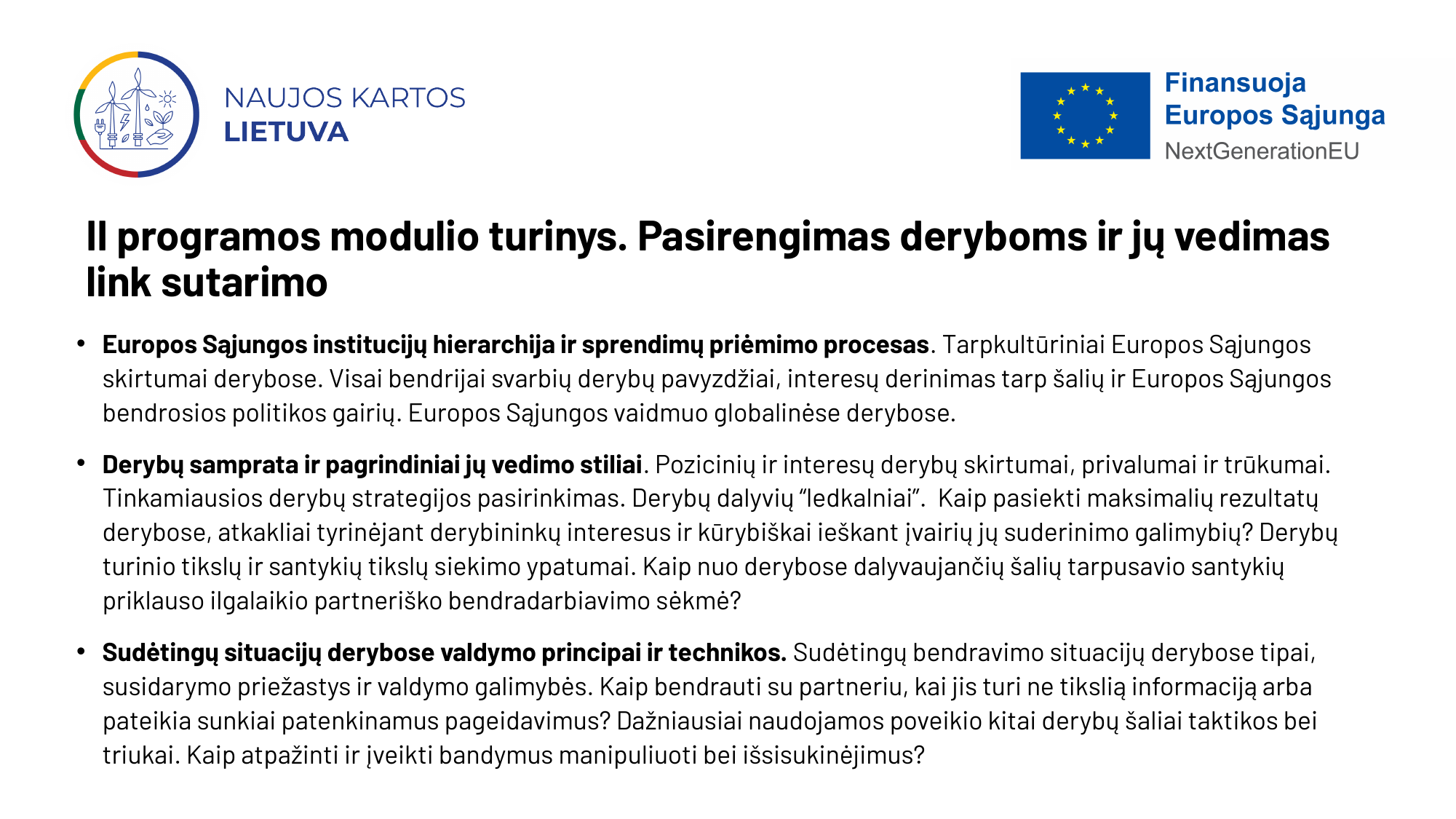

# II programos modulio turinys. Pasirengimas deryboms ir jų vedimas link sutarimo
Europos Sąjungos institucijų hierarchija ir sprendimų priėmimo procesas. Tarpkultūriniai Europos Sąjungos skirtumai derybose. Visai bendrijai svarbių derybų pavyzdžiai, interesų derinimas tarp šalių ir Europos Sąjungos bendrosios politikos gairių. Europos Sąjungos vaidmuo globalinėse derybose.
Derybų samprata ir pagrindiniai jų vedimo stiliai. Pozicinių ir interesų derybų skirtumai, privalumai ir trūkumai. Tinkamiausios derybų strategijos pasirinkimas. Derybų dalyvių “ledkalniai”.  Kaip pasiekti maksimalių rezultatų derybose, atkakliai tyrinėjant derybininkų interesus ir kūrybiškai ieškant įvairių jų suderinimo galimybių? Derybų turinio tikslų ir santykių tikslų siekimo ypatumai. Kaip nuo derybose dalyvaujančių šalių tarpusavio santykių priklauso ilgalaikio partneriško bendradarbiavimo sėkmė?
Sudėtingų situacijų derybose valdymo principai ir technikos. Sudėtingų bendravimo situacijų derybose tipai, susidarymo priežastys ir valdymo galimybės. Kaip bendrauti su partneriu, kai jis turi ne tikslią informaciją arba pateikia sunkiai patenkinamus pageidavimus? Dažniausiai naudojamos poveikio kitai derybų šaliai taktikos bei triukai. Kaip atpažinti ir įveikti bandymus manipuliuoti bei išsisukinėjimus?